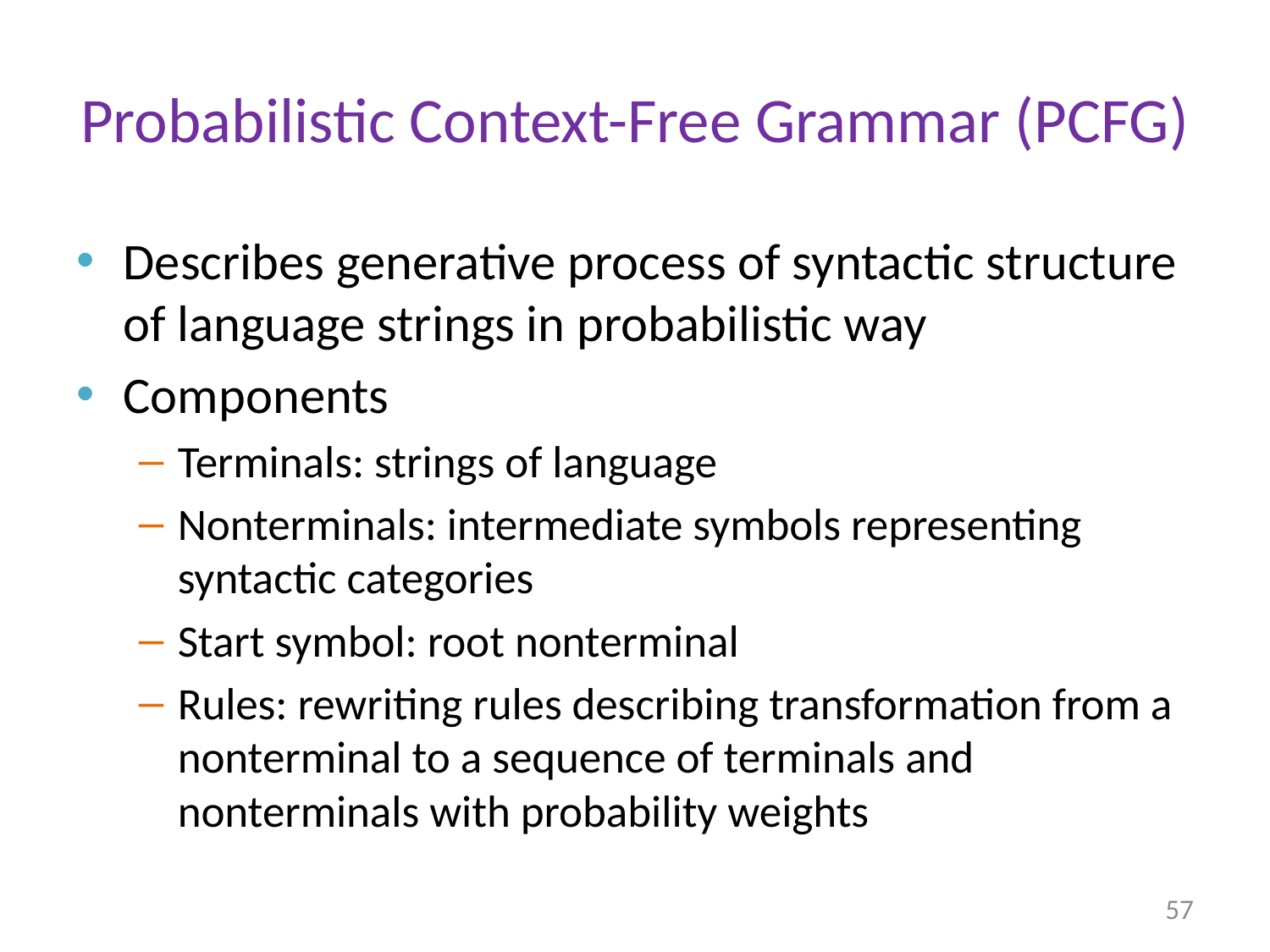

# Probabilistic Context-Free Grammar (PCFG)
Describes generative process of syntactic structure of language strings in probabilistic way
Components
Terminals: strings of language
Nonterminals: intermediate symbols representing syntactic categories
Start symbol: root nonterminal
Rules: rewriting rules describing transformation from a nonterminal to a sequence of terminals and nonterminals with probability weights
57